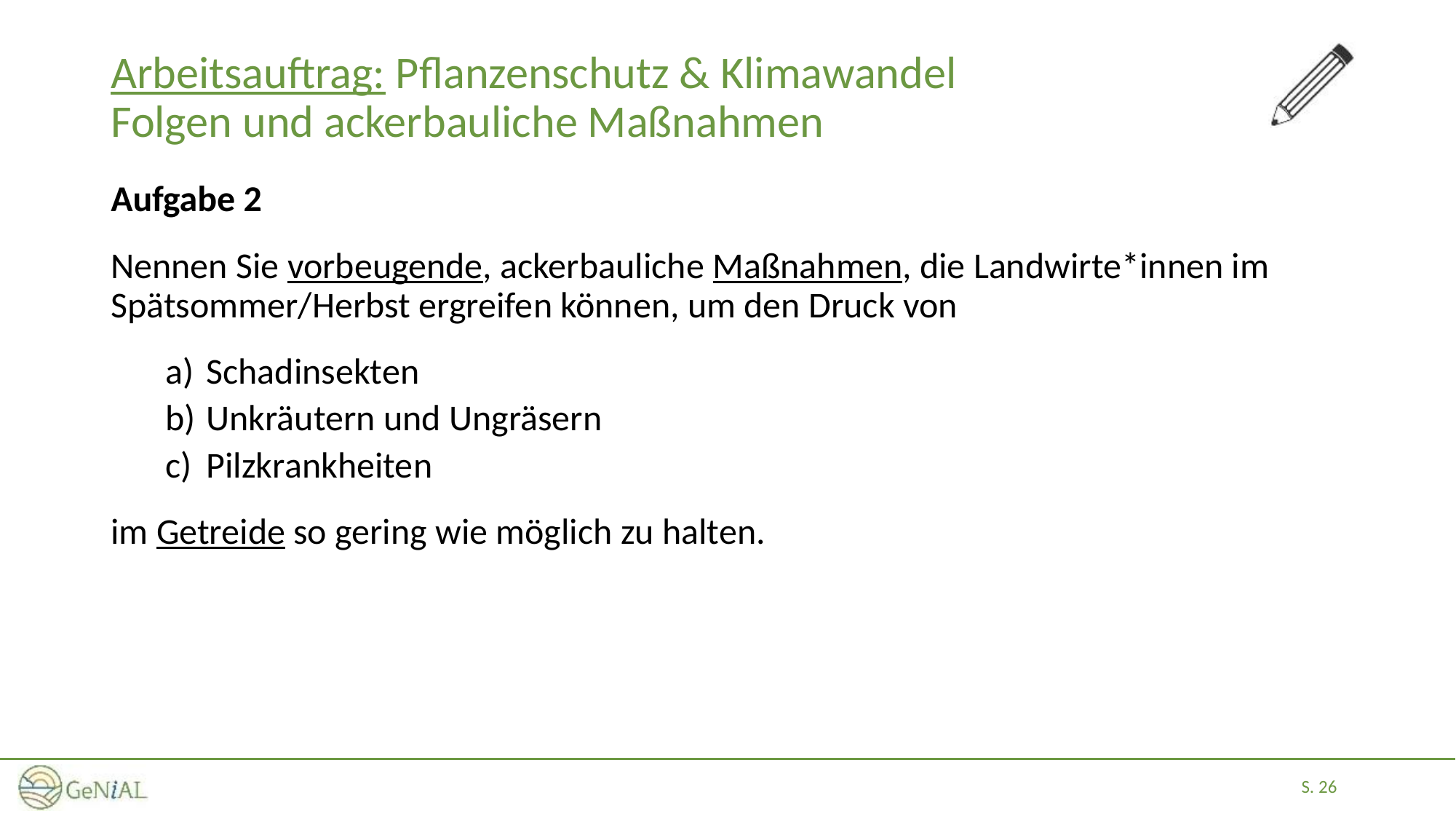

# Arbeitsauftrag: Pflanzenschutz & Klimawandel Folgen und ackerbauliche Maßnahmen
Aufgabe 2
Nennen Sie vorbeugende, ackerbauliche Maßnahmen, die Landwirte*innen im Spätsommer/Herbst ergreifen können, um den Druck von
Schadinsekten
Unkräutern und Ungräsern
Pilzkrankheiten
im Getreide so gering wie möglich zu halten.